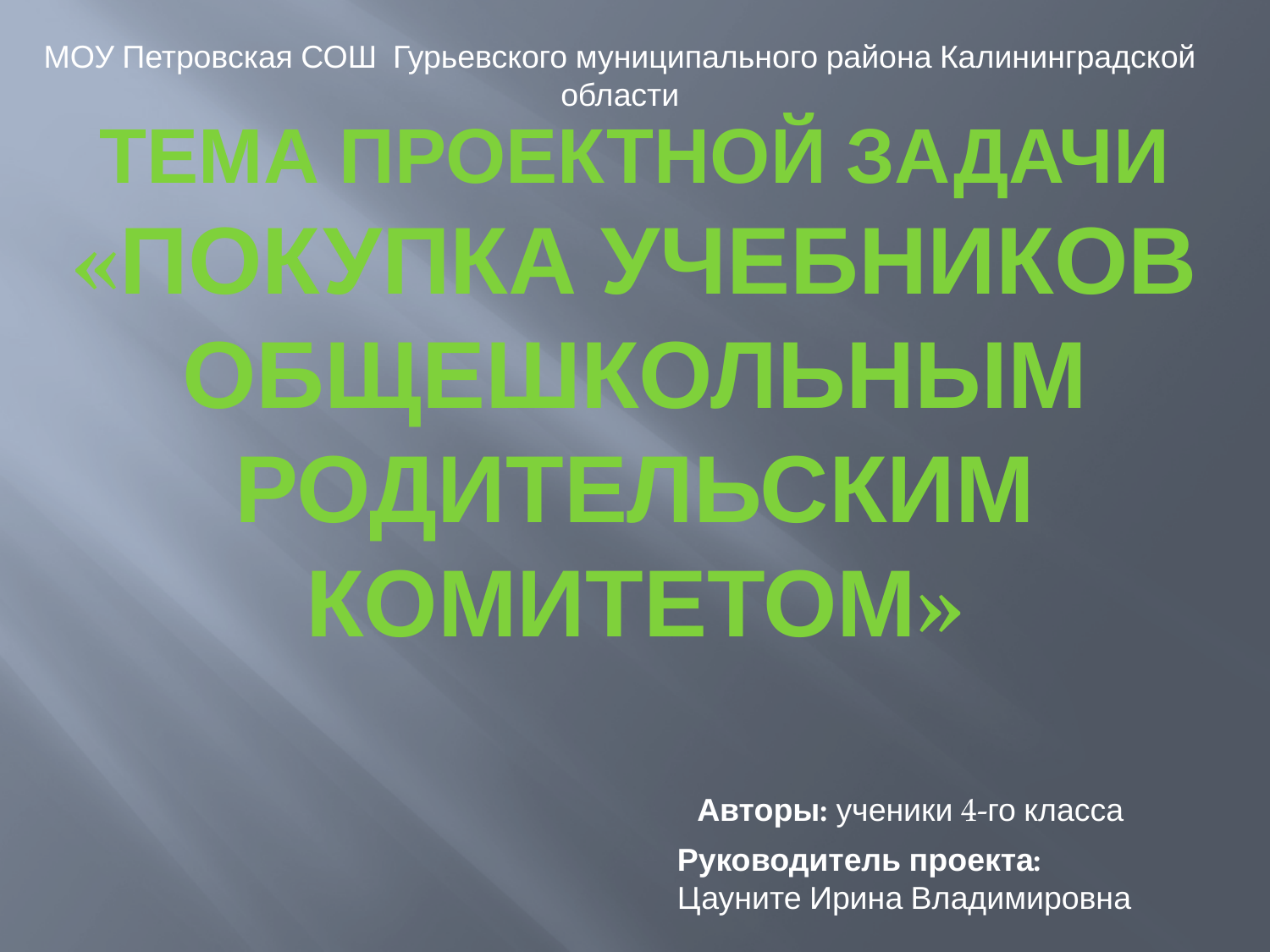

МОУ Петровская СОШ  Гурьевского муниципального района Калининградской области
Тема проектной задачи
«Покупка учебников общешкольным родительским комитетом»
Авторы: ученики 4-го класса
Руководитель проекта:
Цауните Ирина Владимировна